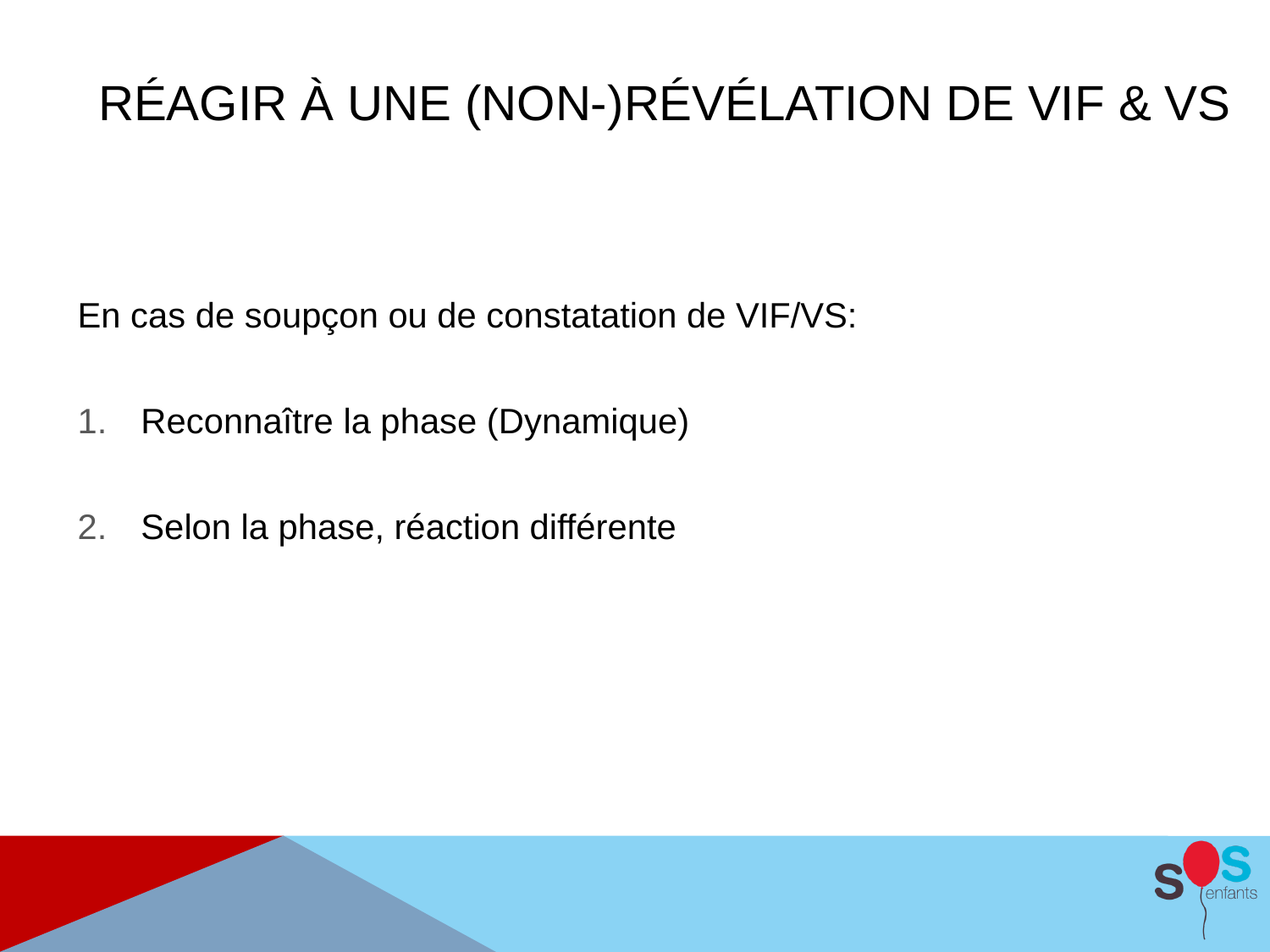

RÉAGIR À UNE (NON-)RÉVÉLATION DE VIF & VS
En cas de soupçon ou de constatation de VIF/VS:

Reconnaître la phase (Dynamique)

Selon la phase, réaction différente